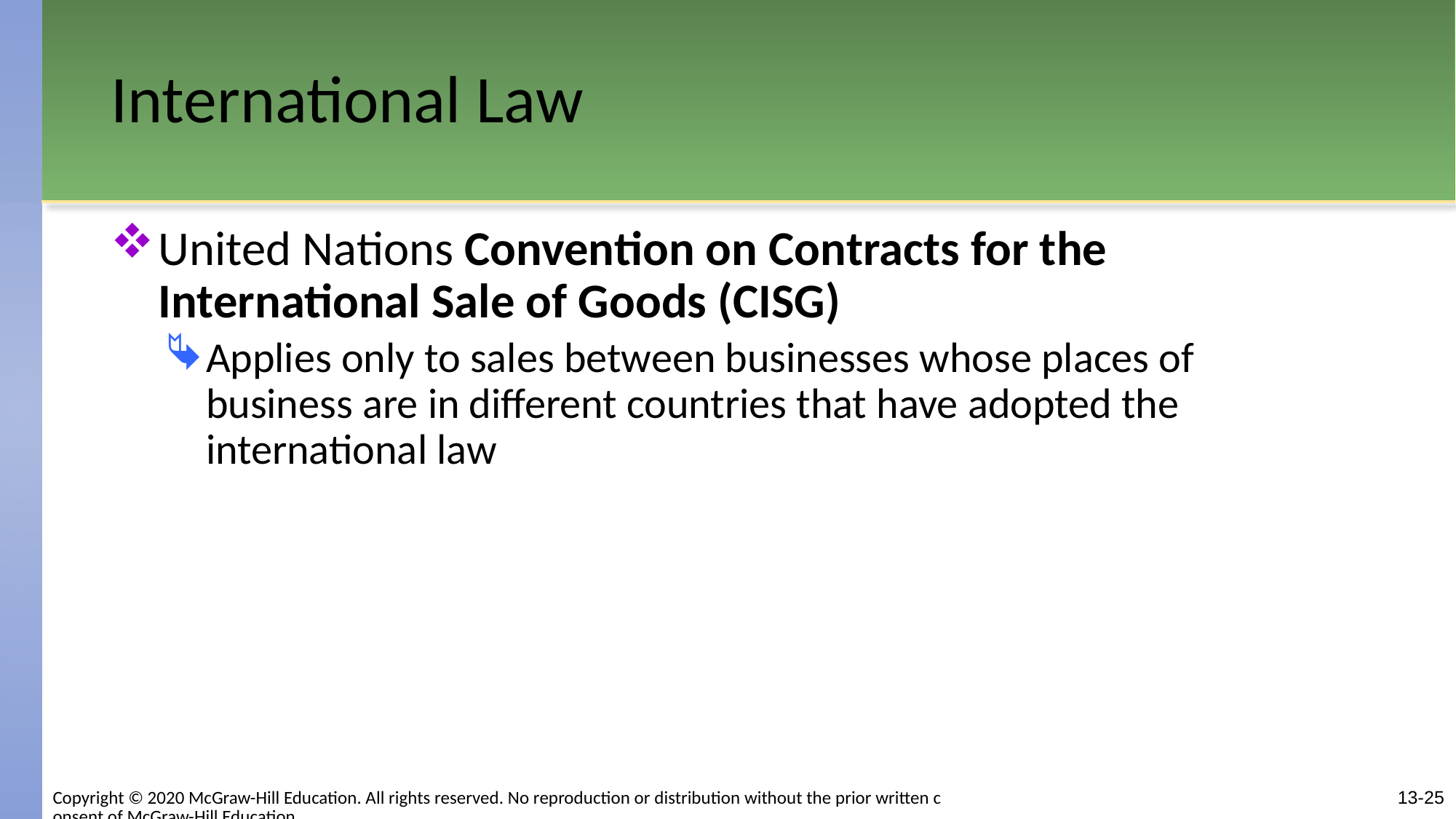

# International Law
United Nations Convention on Contracts for the International Sale of Goods (CISG)
Applies only to sales between businesses whose places of business are in different countries that have adopted the international law

Copyright © 2020 McGraw-Hill Education. All rights reserved. No reproduction or distribution without the prior written consent of McGraw-Hill Education.
13-25